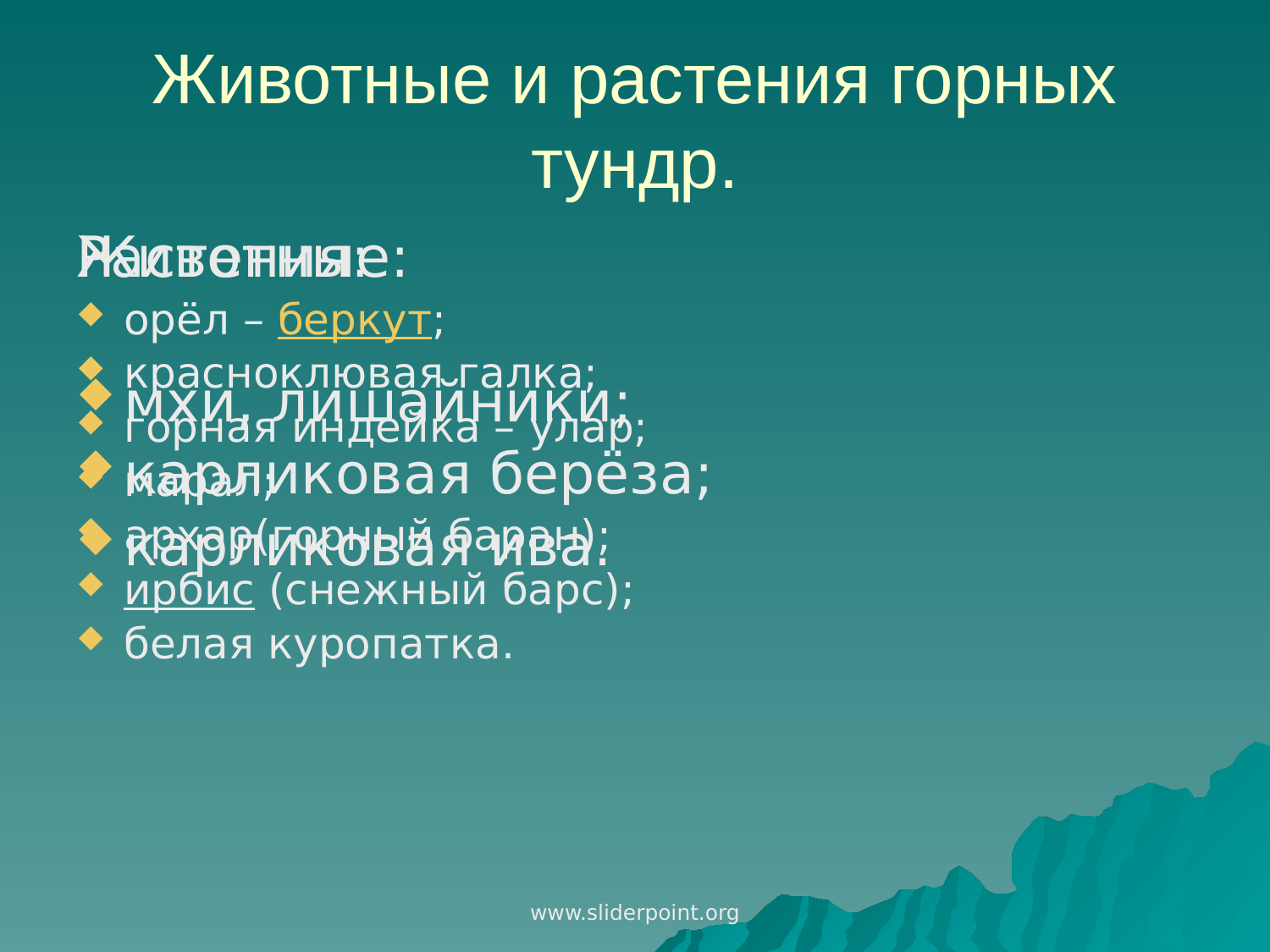

# Животные и растения горных тундр.
Растения:

мхи, лишайники;
карликовая берёза;
карликовая ива.
Животные:
орёл – беркут;
красноклювая галка;
горная индейка – улар;
марал;
архар(горный баран);
ирбис (снежный барс);
белая куропатка.

www.sliderpoint.org